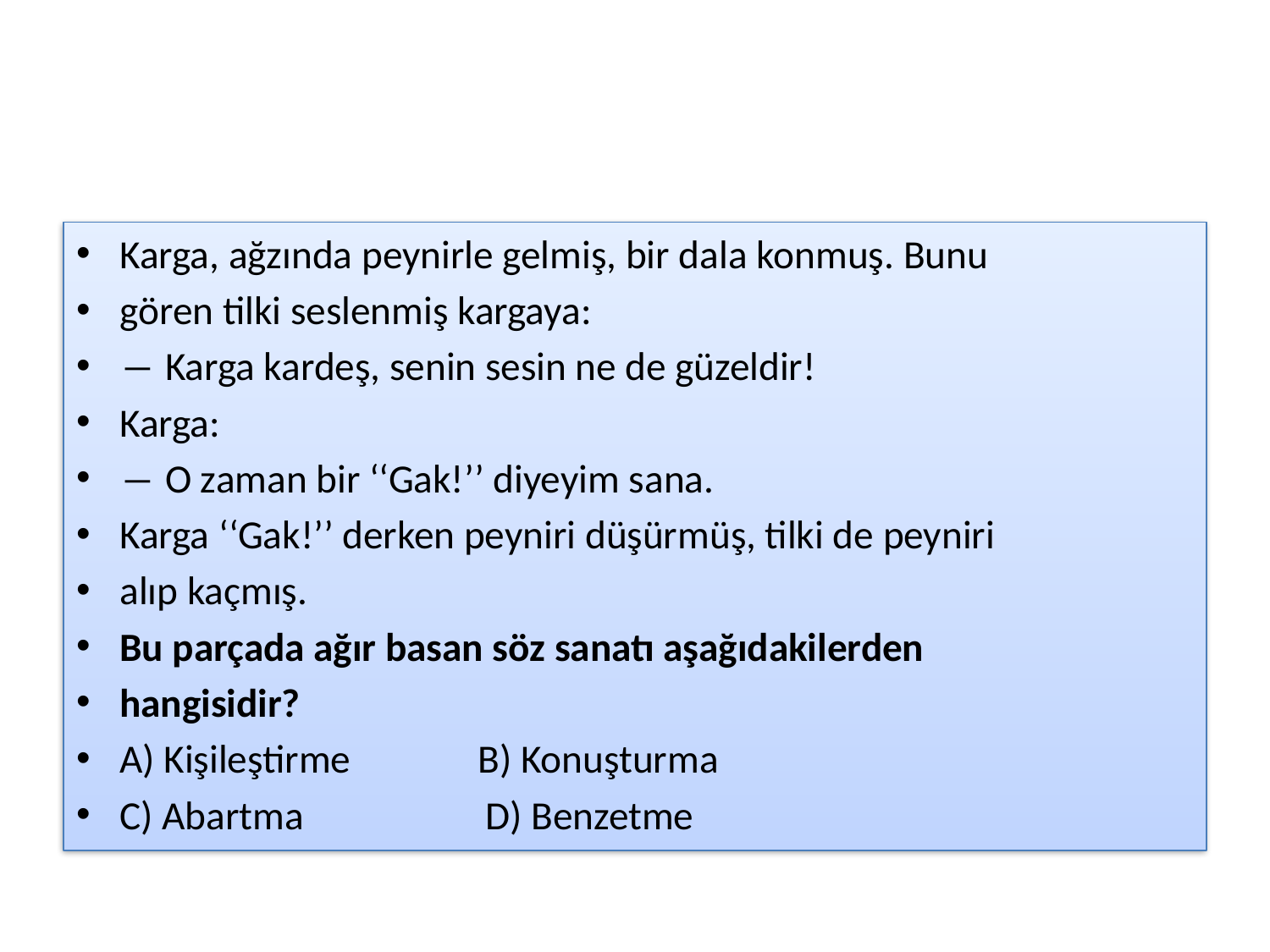

#
Karga, ağzında peynirle gelmiş, bir dala konmuş. Bunu
gören tilki seslenmiş kargaya:
― Karga kardeş, senin sesin ne de güzeldir!
Karga:
― O zaman bir ‘‘Gak!’’ diyeyim sana.
Karga ‘‘Gak!’’ derken peyniri düşürmüş, tilki de peyniri
alıp kaçmış.
Bu parçada ağır basan söz sanatı aşağıdakilerden
hangisidir?
A) Kişileştirme              B) Konuşturma
C) Abartma                    D) Benzetme